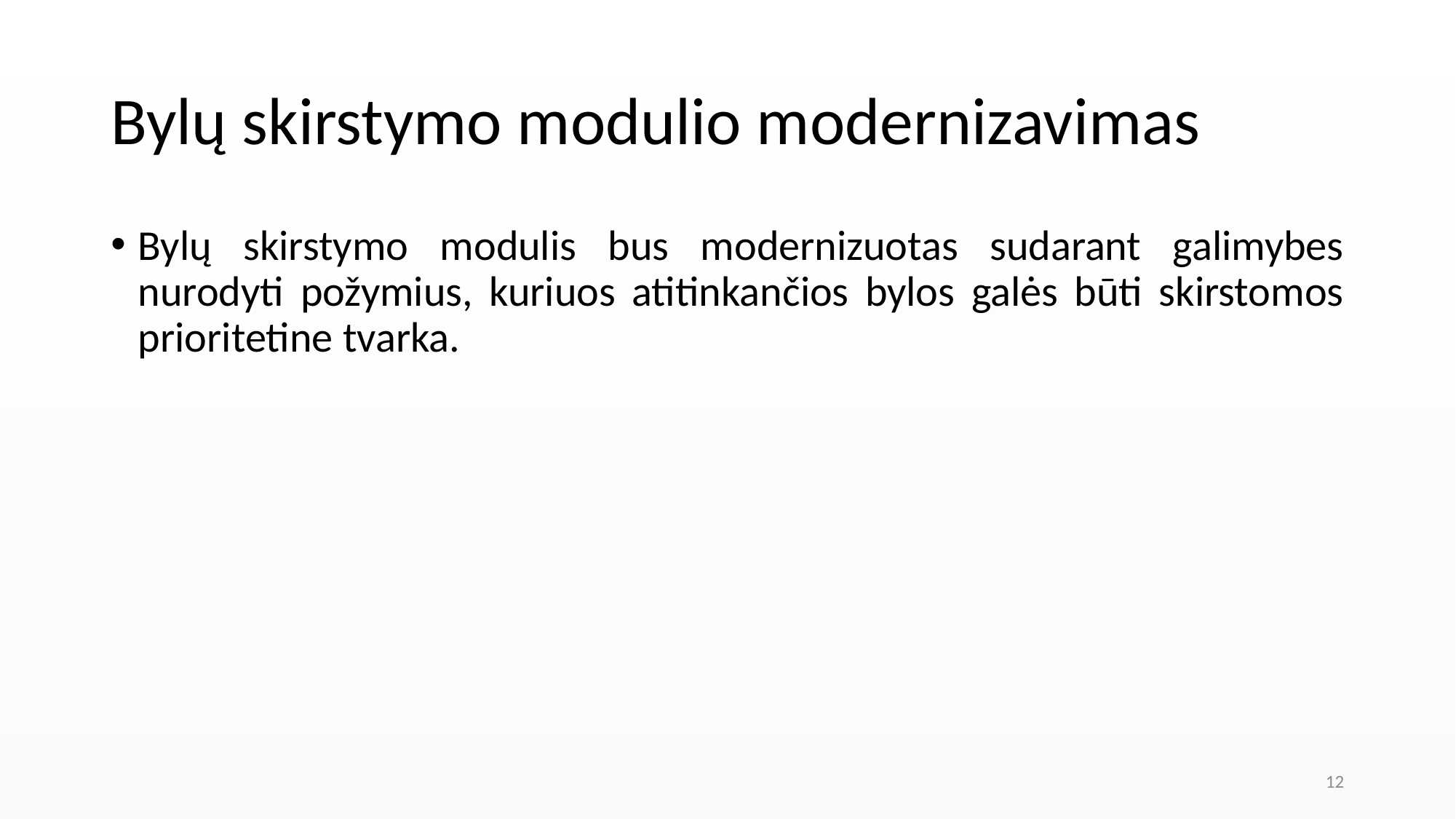

# Bylų skirstymo modulio modernizavimas
Bylų skirstymo modulis bus modernizuotas sudarant galimybes nurodyti požymius, kuriuos atitinkančios bylos galės būti skirstomos prioritetine tvarka.
12